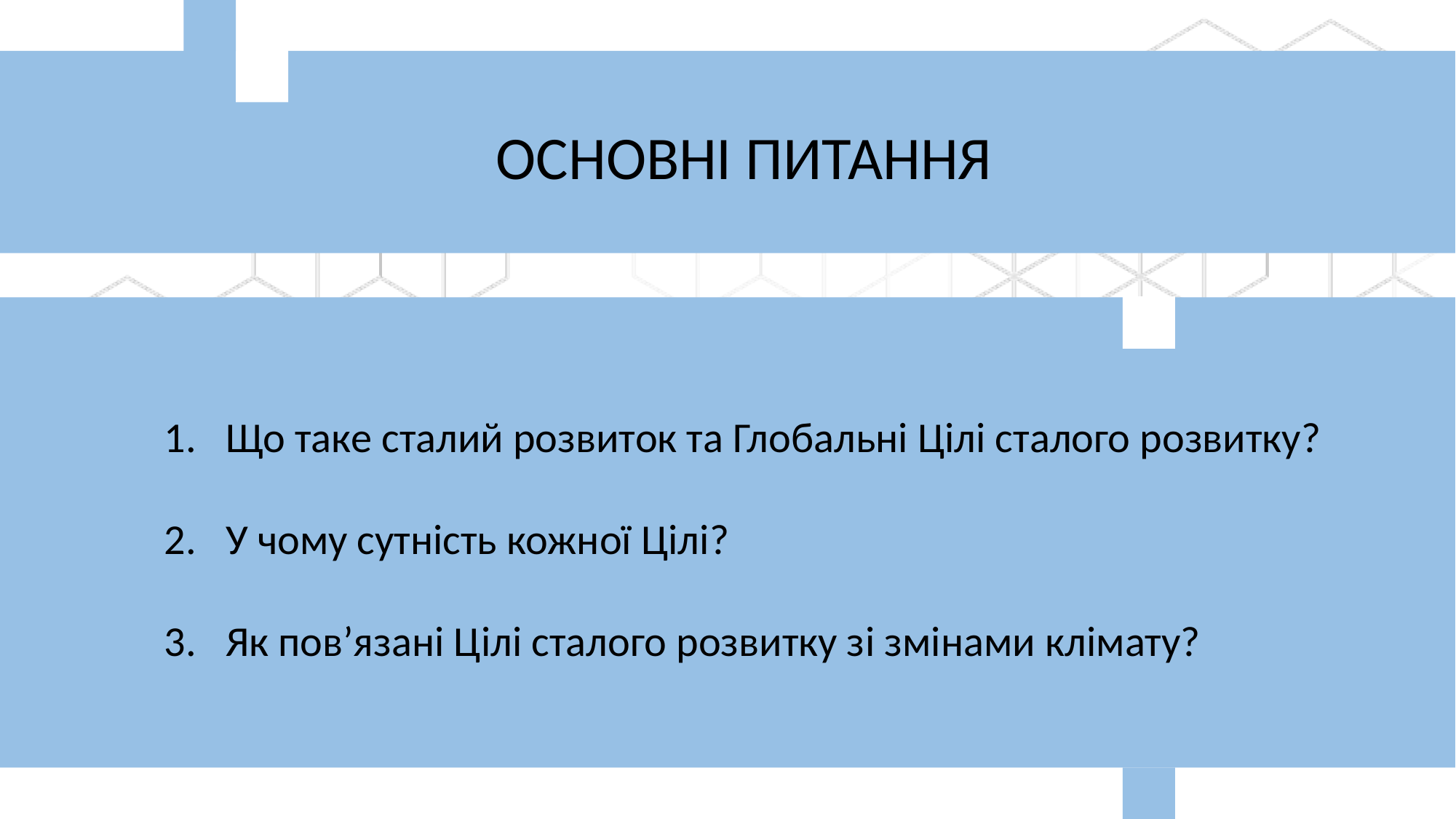

ОСНОВНІ ПИТАННЯ

Що таке сталий розвиток та Глобальні Цілі сталого розвитку?
У чому сутність кожної Цілі?
Як пов’язані Цілі сталого розвитку зі змінами клімату?